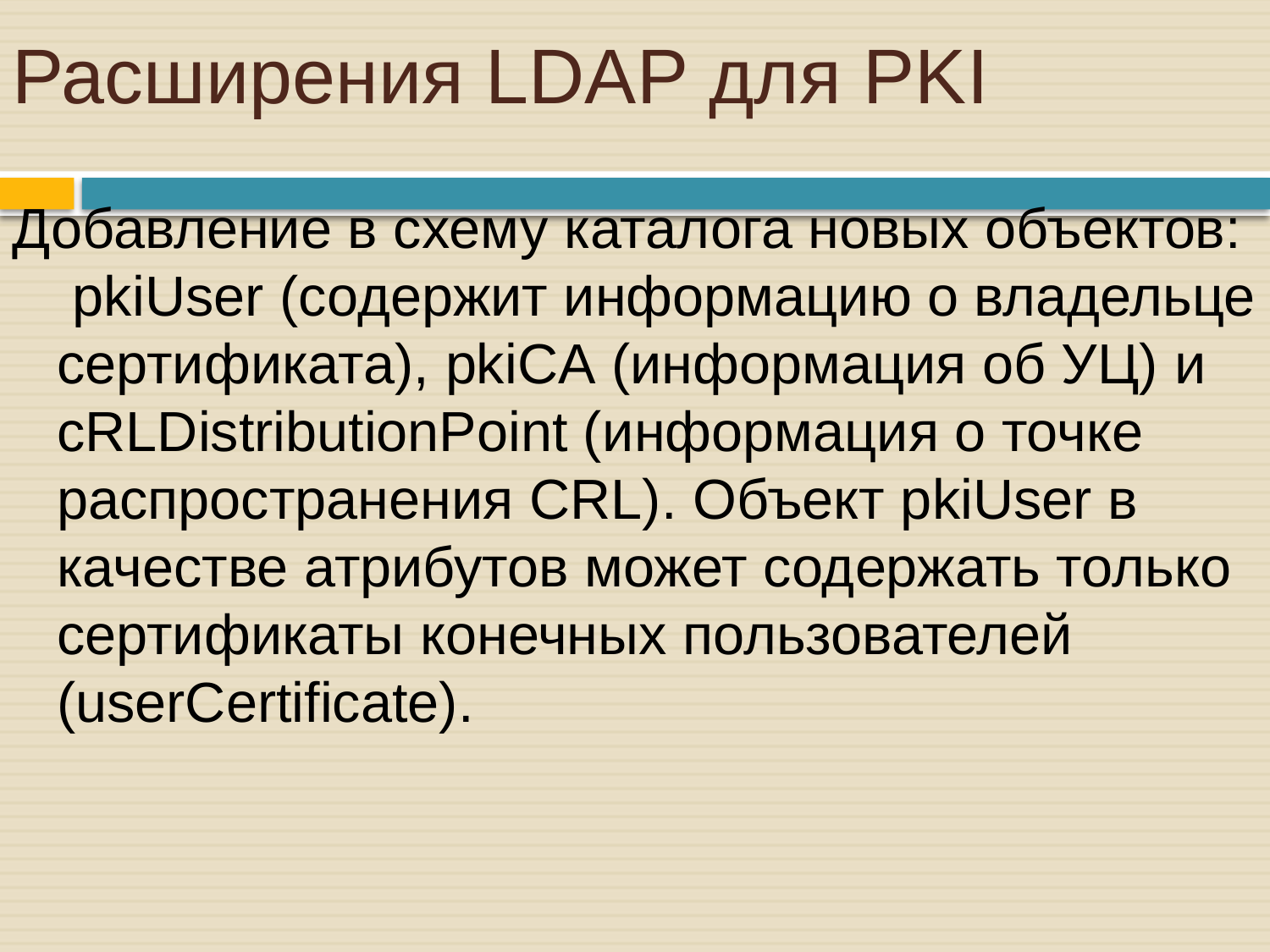

# Расширения LDAP для PKI
Добавление в схему каталога новых объектов:  pkiUser (содержит информацию о владельце сертификата), pkiCA (информация об УЦ) и cRLDistributionPoint (информация о точке распространения CRL). Объект pkiUser в качестве атрибутов может содержать только сертификаты конечных пользователей (userCertificate).